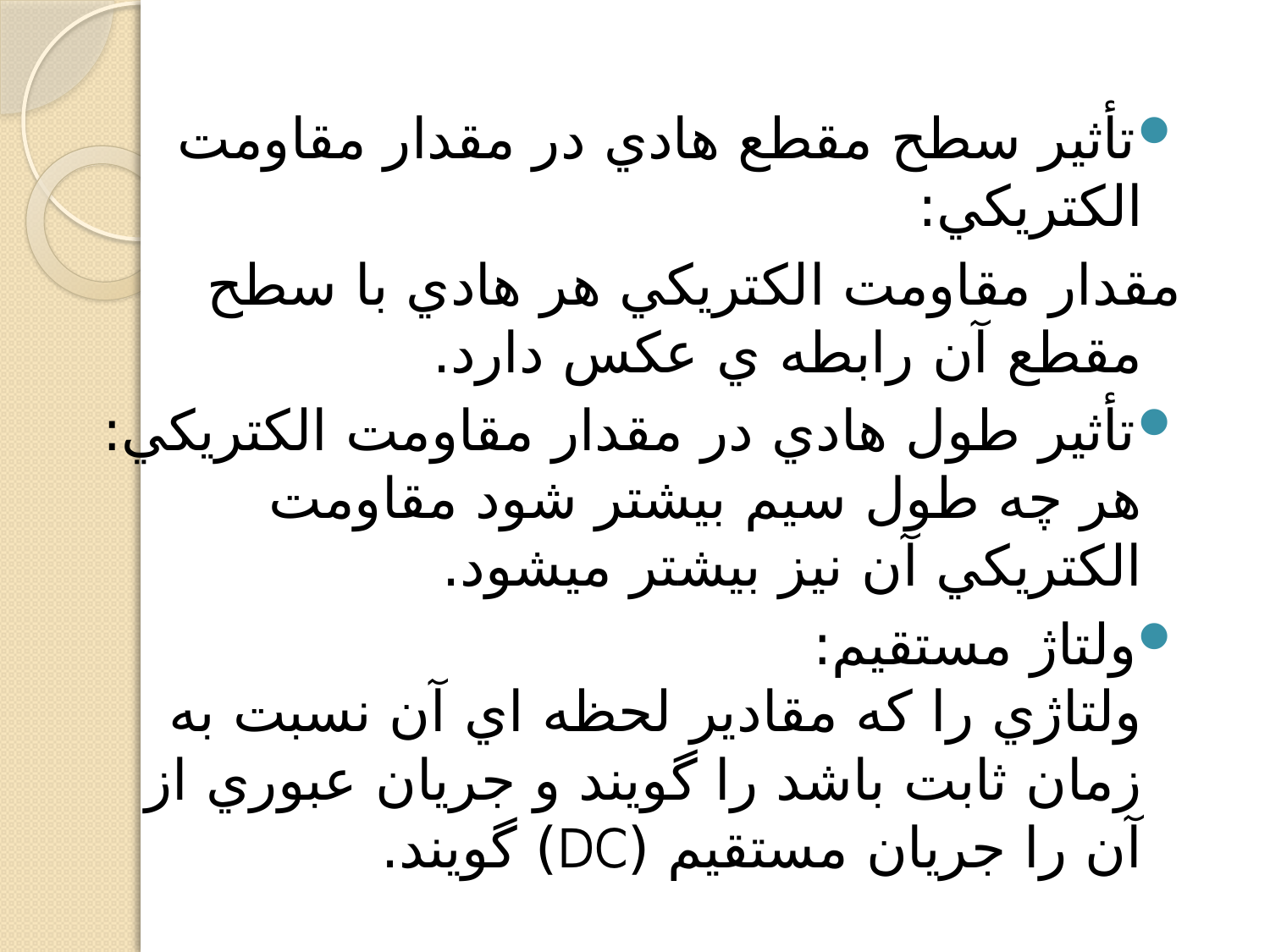

تأثير سطح مقطع هادي در مقدار مقاومت الكتريكي:
مقدار مقاومت الكتريكي هر هادي با سطح مقطع آن رابطه ي عكس دارد.
تأثير طول هادي در مقدار مقاومت الكتريكي:
هر چه طول سيم بيشتر شود مقاومت الكتريكي آن نيز بيشتر ميشود.
ولتاژ مستقيم:
ولتاژي را كه مقادير لحظه اي آن نسبت به زمان ثابت باشد را گويند و جريان عبوري از آن را جريان مستقيم (DC) گويند.